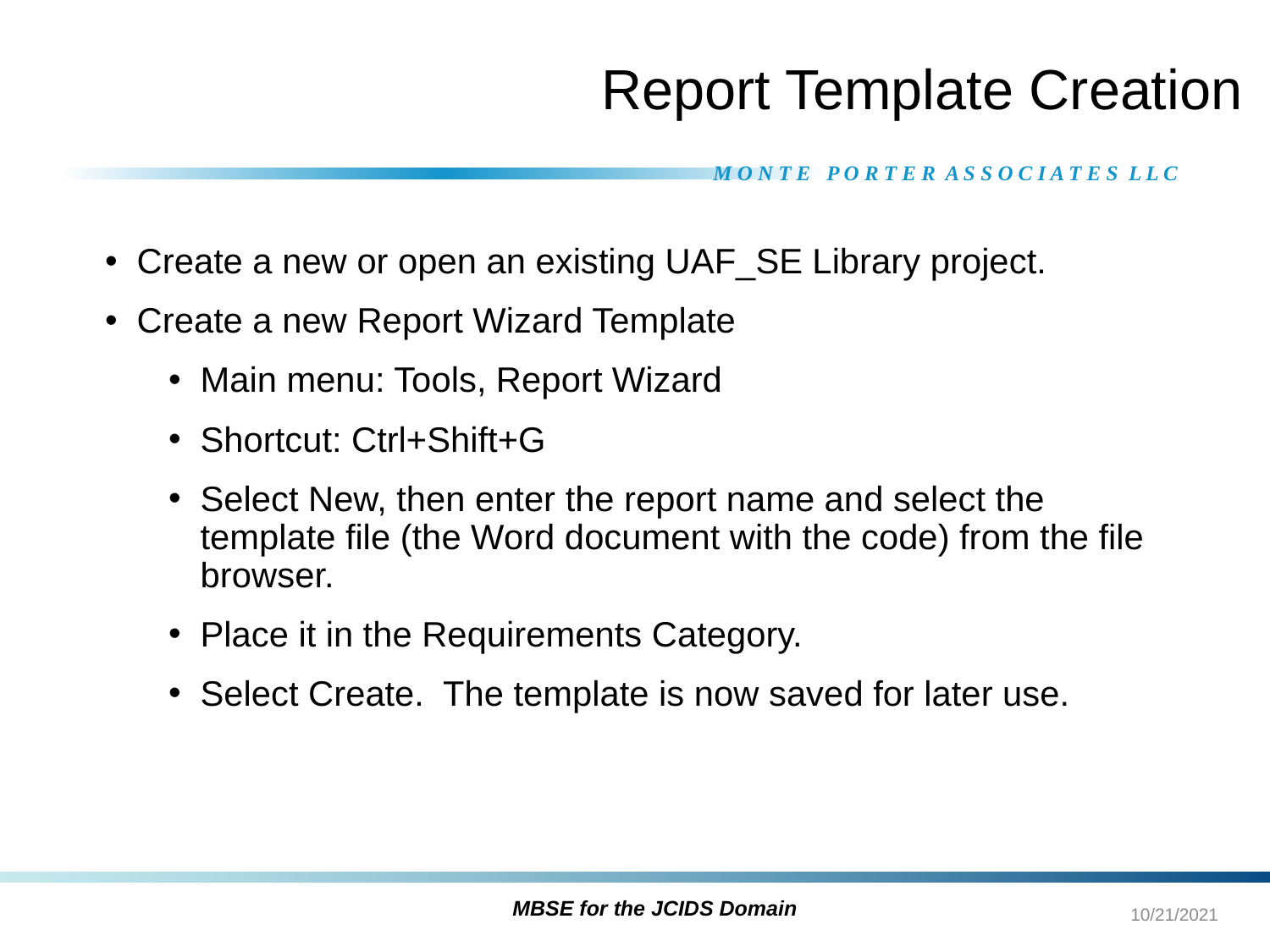

# Report Template Creation
Create a new or open an existing UAF_SE Library project.
Create a new Report Wizard Template
Main menu: Tools, Report Wizard
Shortcut: Ctrl+Shift+G
Select New, then enter the report name and select the template file (the Word document with the code) from the file browser.
Place it in the Requirements Category.
Select Create.  The template is now saved for later use.
10/21/2021